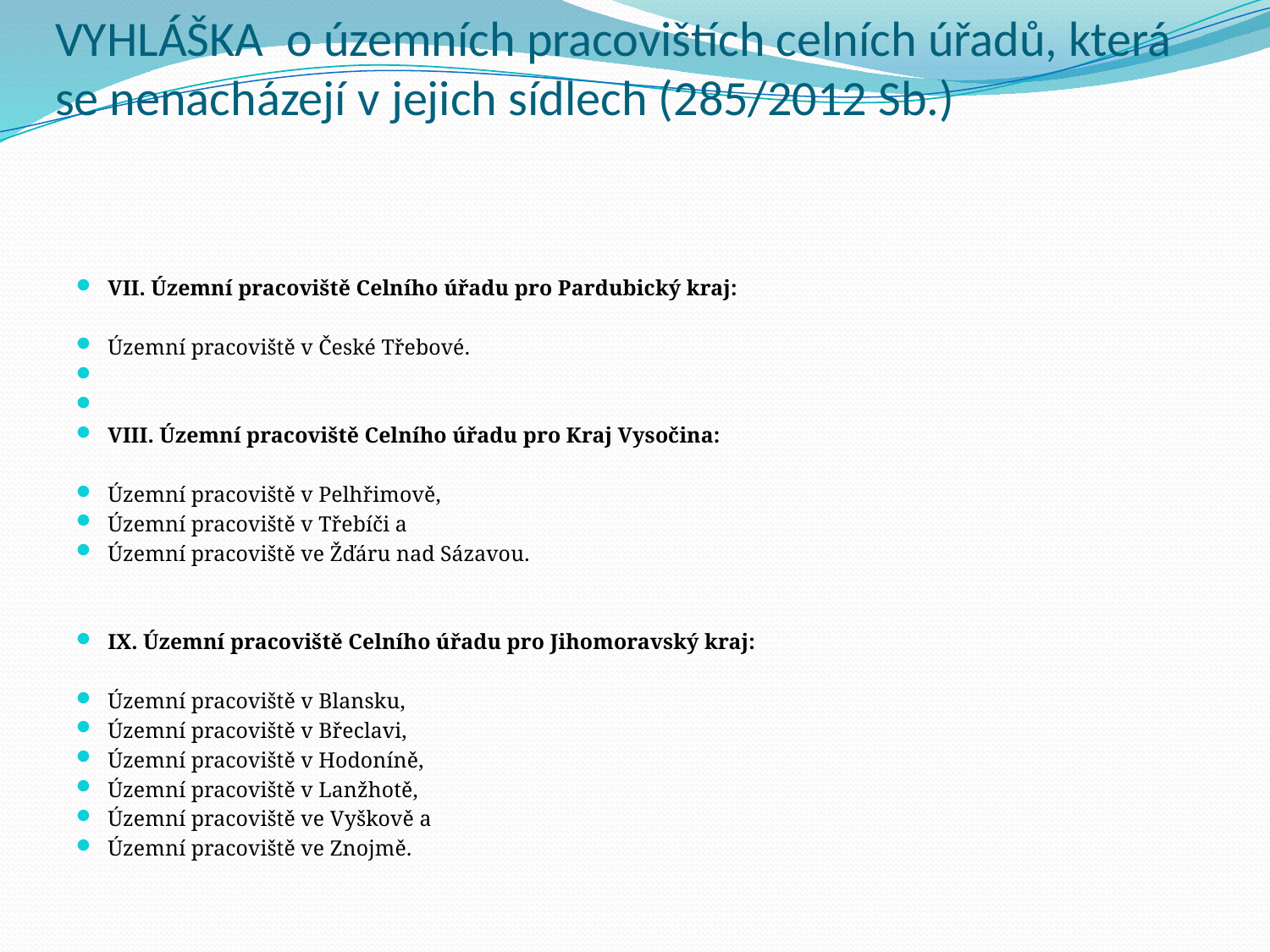

# VYHLÁŠKA  o územních pracovištích celních úřadů, která se nenacházejí v jejich sídlech (285/2012 Sb.)
VII. Územní pracoviště Celního úřadu pro Pardubický kraj:

Územní pracoviště v České Třebové.

VIII. Územní pracoviště Celního úřadu pro Kraj Vysočina:

Územní pracoviště v Pelhřimově,
Územní pracoviště v Třebíči a
Územní pracoviště ve Žďáru nad Sázavou.

IX. Územní pracoviště Celního úřadu pro Jihomoravský kraj:

Územní pracoviště v Blansku,
Územní pracoviště v Břeclavi,
Územní pracoviště v Hodoníně,
Územní pracoviště v Lanžhotě,
Územní pracoviště ve Vyškově a
Územní pracoviště ve Znojmě.